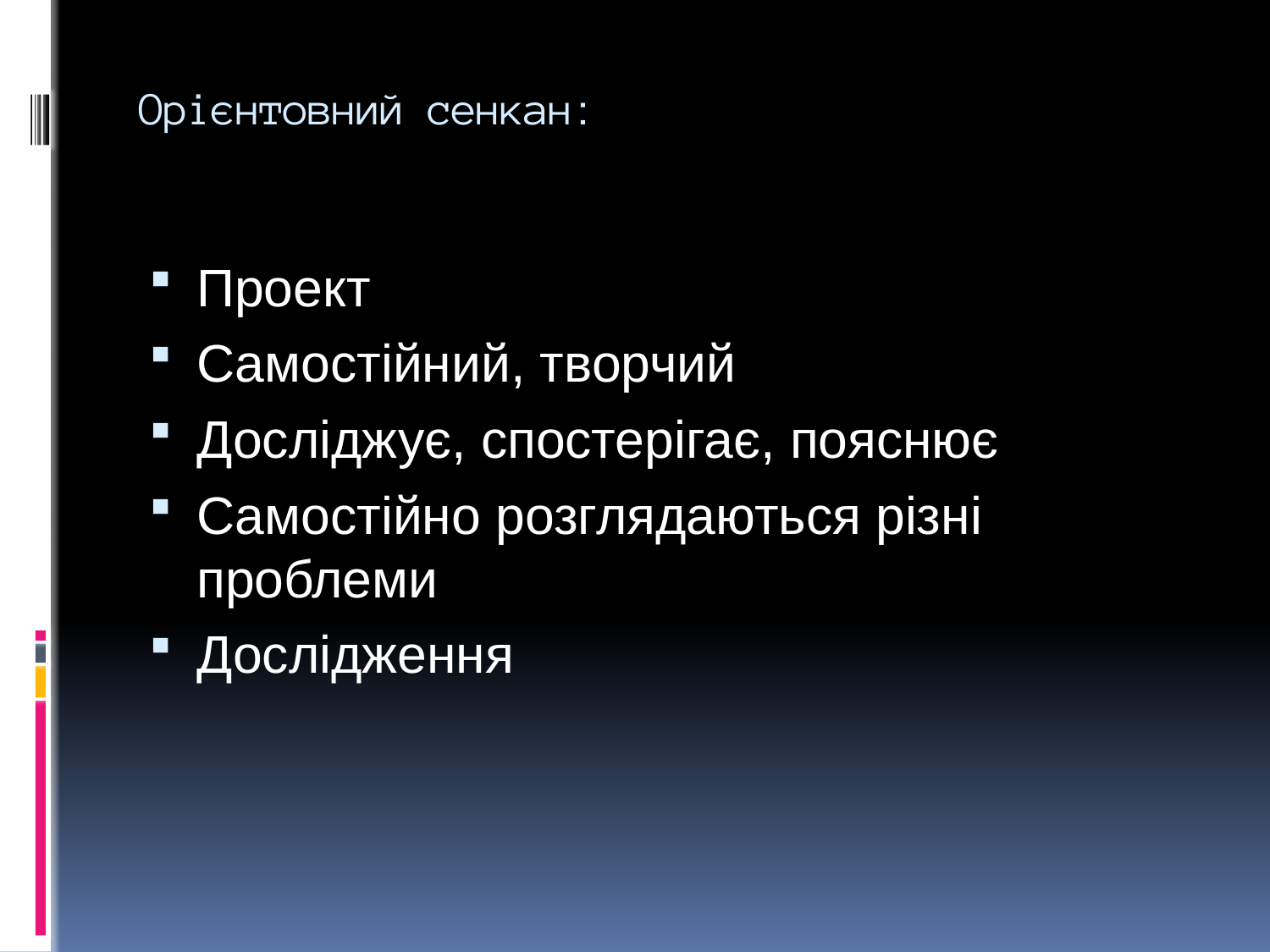

# Орієнтовний сенкан:
Проект
Самостійний, творчий
Досліджує, спостерігає, пояснює
Самостійно розглядаються різні проблеми
Дослідження